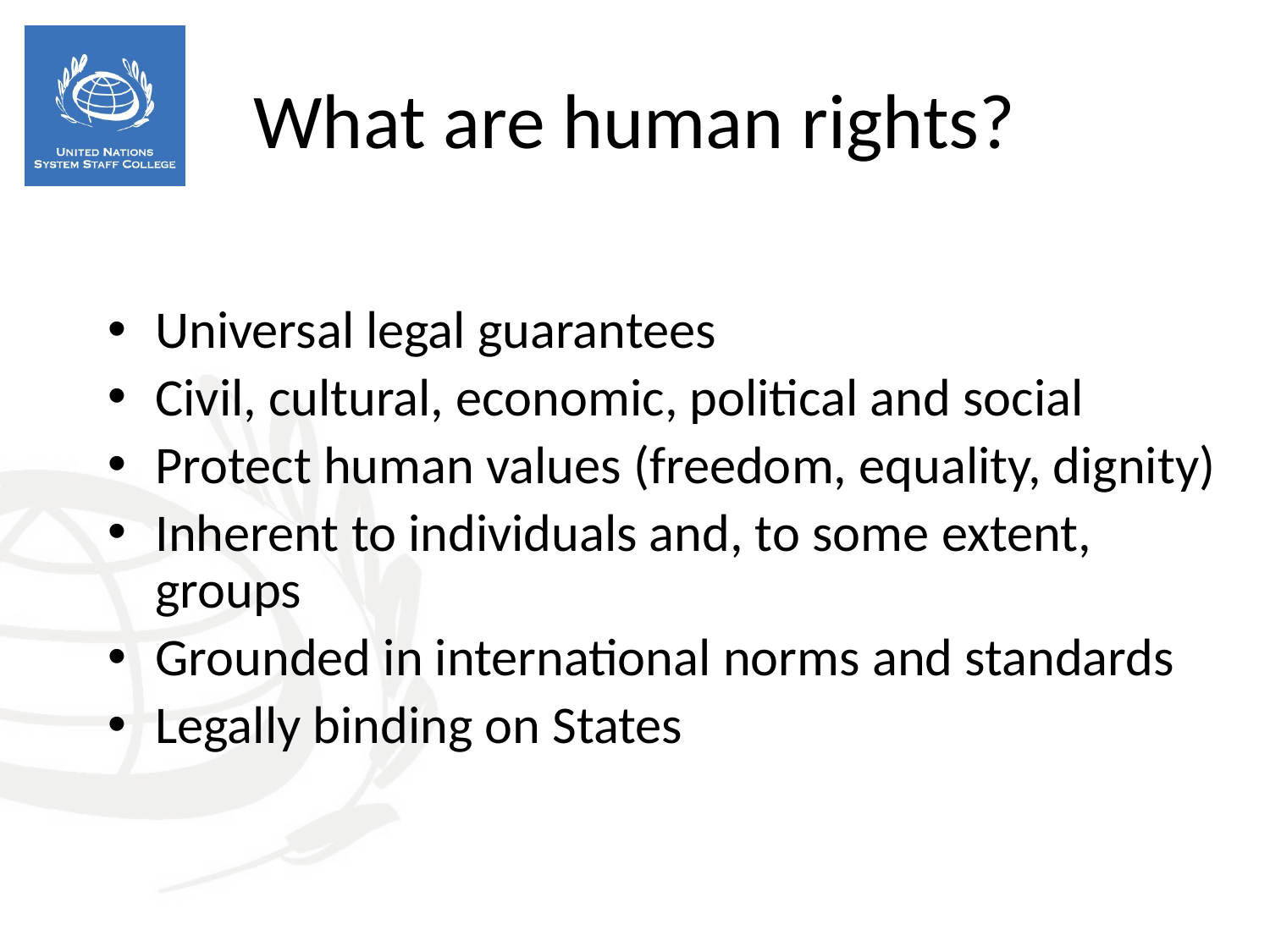

What are human rights?
Universal legal guarantees
Civil, cultural, economic, political and social
Protect human values (freedom, equality, dignity)
Inherent to individuals and, to some extent, groups
Grounded in international norms and standards
Legally binding on States